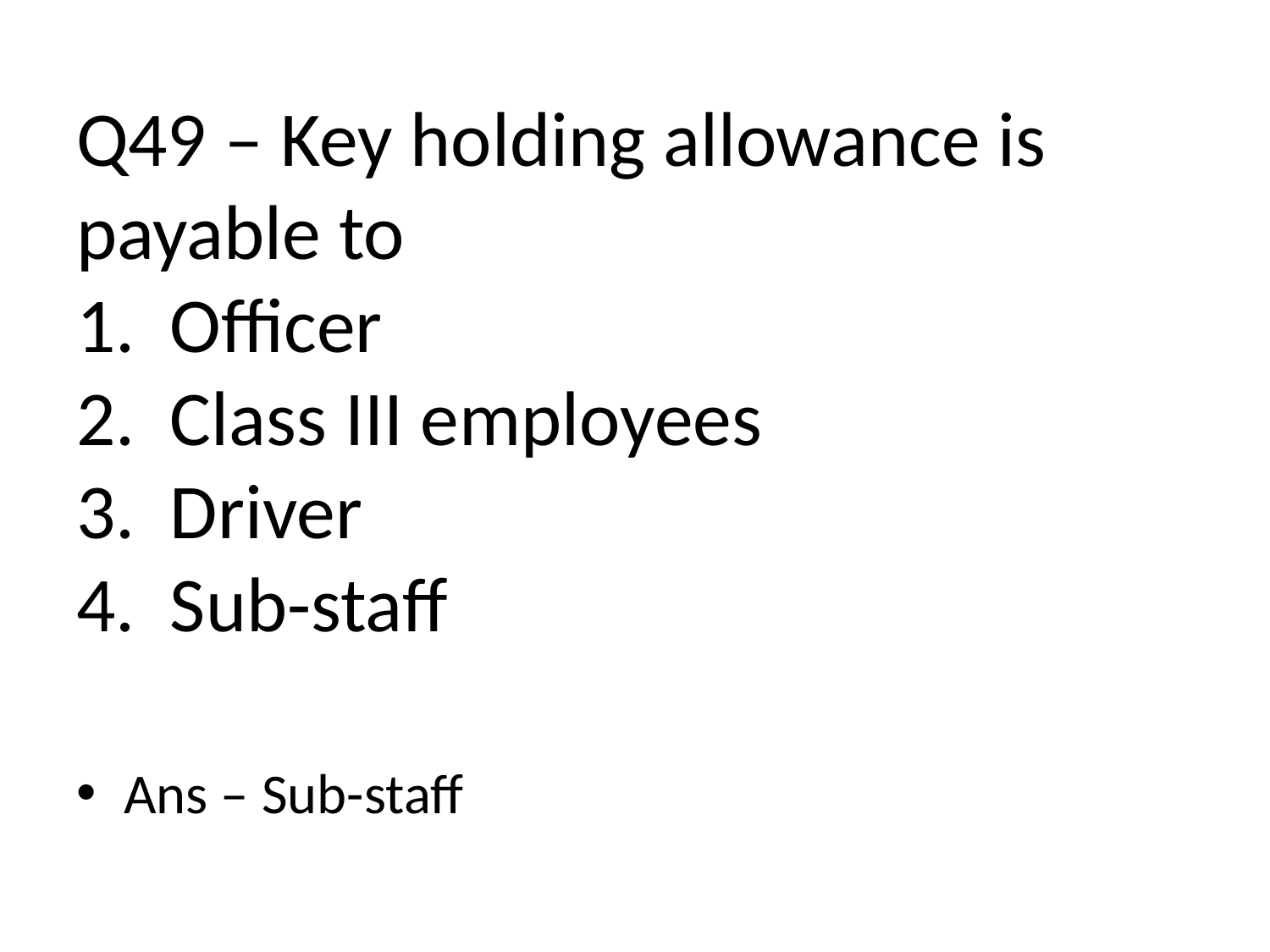

# Q49 – Key holding allowance is payable to 1.  Officer 2.  Class III employees 3.  Driver 4.  Sub-staff
Ans – Sub-staff